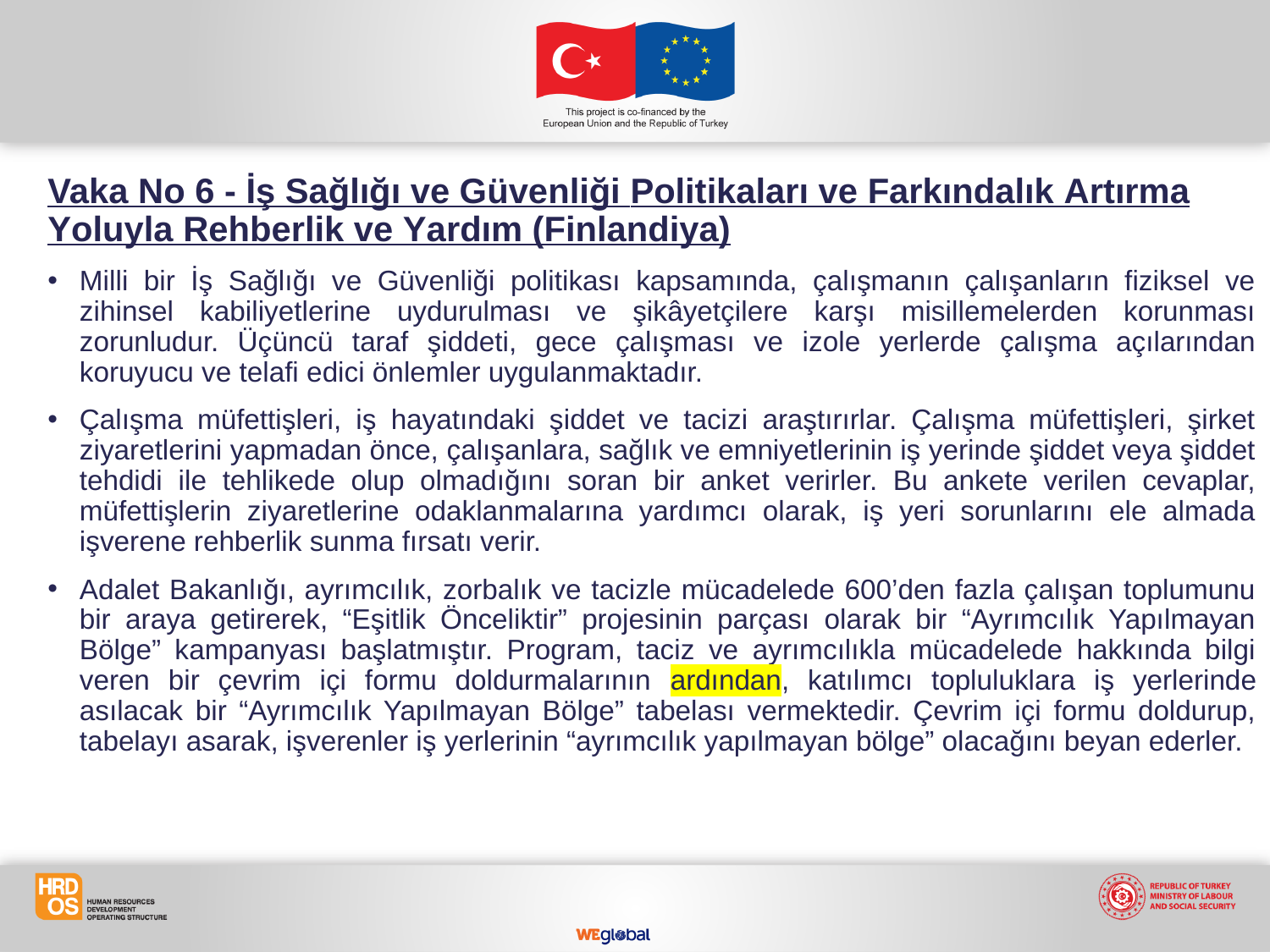

Vaka No 6 - İş Sağlığı ve Güvenliği Politikaları ve Farkındalık Artırma Yoluyla Rehberlik ve Yardım (Finlandiya)
Milli bir İş Sağlığı ve Güvenliği politikası kapsamında, çalışmanın çalışanların fiziksel ve zihinsel kabiliyetlerine uydurulması ve şikâyetçilere karşı misillemelerden korunması zorunludur. Üçüncü taraf şiddeti, gece çalışması ve izole yerlerde çalışma açılarından koruyucu ve telafi edici önlemler uygulanmaktadır.
Çalışma müfettişleri, iş hayatındaki şiddet ve tacizi araştırırlar. Çalışma müfettişleri, şirket ziyaretlerini yapmadan önce, çalışanlara, sağlık ve emniyetlerinin iş yerinde şiddet veya şiddet tehdidi ile tehlikede olup olmadığını soran bir anket verirler. Bu ankete verilen cevaplar, müfettişlerin ziyaretlerine odaklanmalarına yardımcı olarak, iş yeri sorunlarını ele almada işverene rehberlik sunma fırsatı verir.
Adalet Bakanlığı, ayrımcılık, zorbalık ve tacizle mücadelede 600’den fazla çalışan toplumunu bir araya getirerek, “Eşitlik Önceliktir” projesinin parçası olarak bir “Ayrımcılık Yapılmayan Bölge” kampanyası başlatmıştır. Program, taciz ve ayrımcılıkla mücadelede hakkında bilgi veren bir çevrim içi formu doldurmalarının ardından, katılımcı topluluklara iş yerlerinde asılacak bir “Ayrımcılık Yapılmayan Bölge” tabelası vermektedir. Çevrim içi formu doldurup, tabelayı asarak, işverenler iş yerlerinin “ayrımcılık yapılmayan bölge” olacağını beyan ederler.